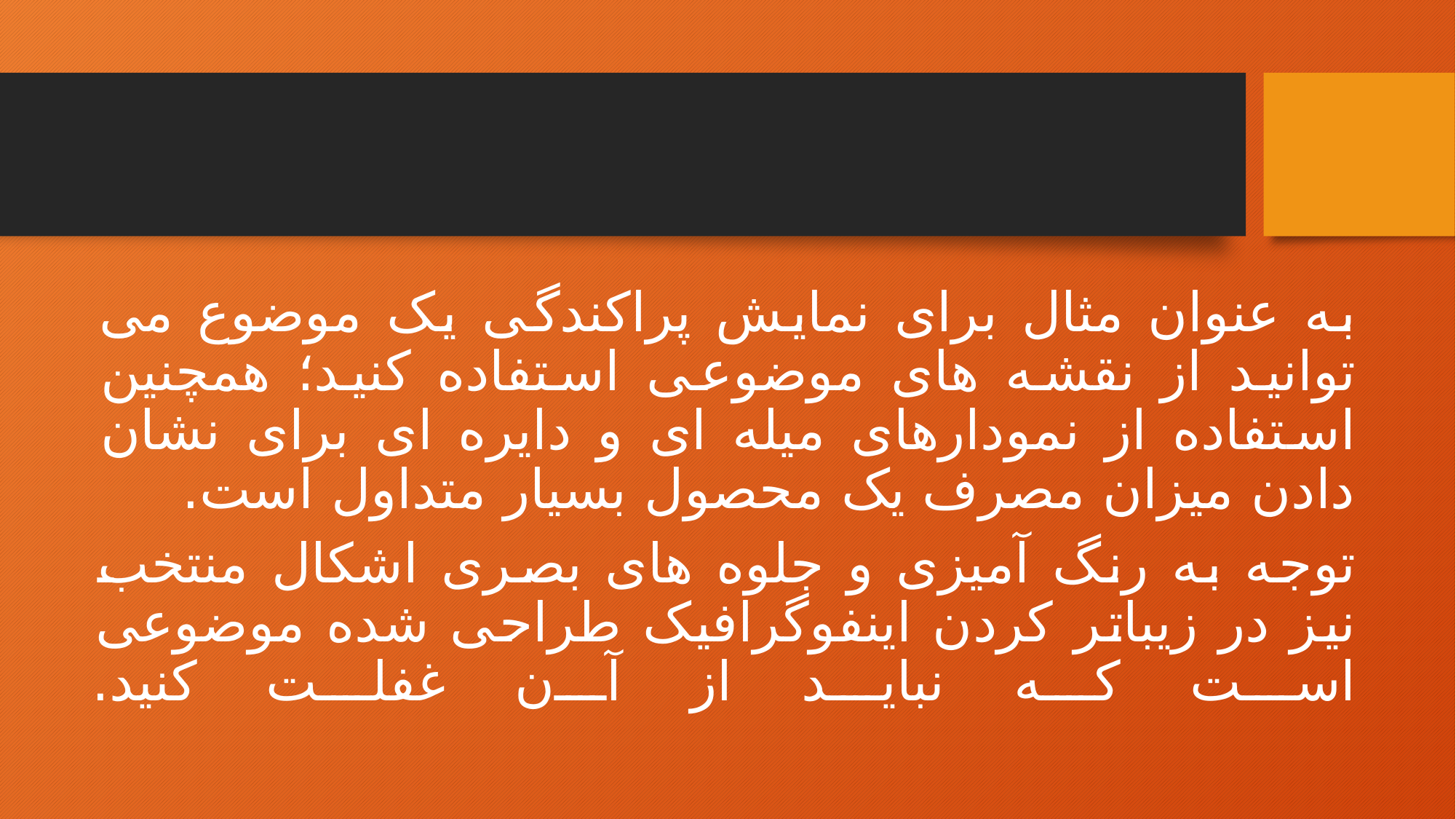

به عنوان مثال برای نمایش پراکندگی یک موضوع می توانید از نقشه های موضوعی استفاده کنید؛ همچنین استفاده از نمودارهای میله ای و دایره ای برای نشان دادن میزان مصرف یک محصول بسیار متداول است.
توجه به رنگ آمیزی و جلوه های بصری اشکال منتخب نیز در زیباتر کردن اینفوگرافیک طراحی شده موضوعی است که نباید از آن غفلت کنید.